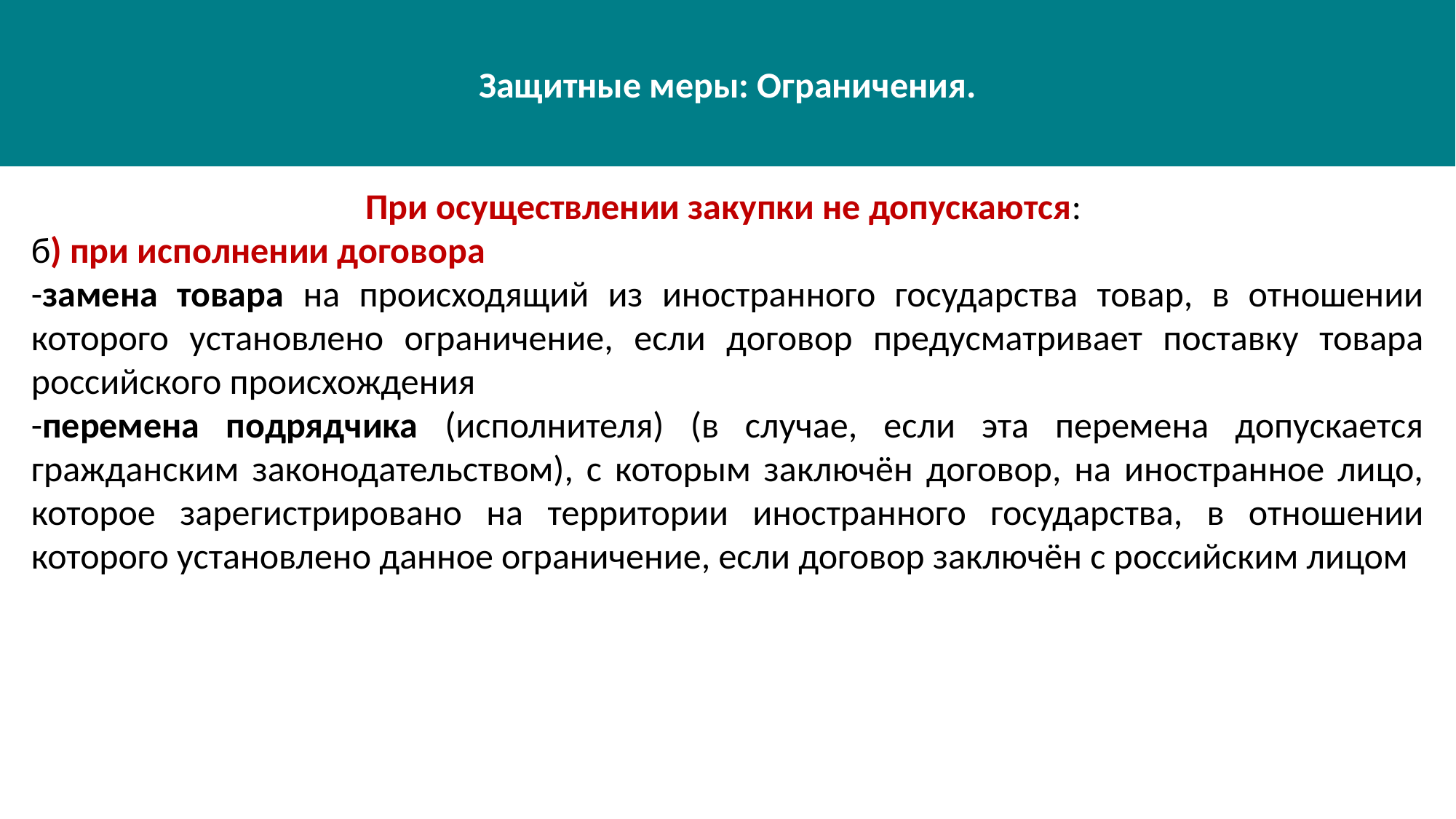

Защитные меры: Ограничения.

При осуществлении закупки не допускаются:
б) при исполнении договора
-замена товара на происходящий из иностранного государства товар, в отношении которого установлено ограничение, если договор предусматривает поставку товара российского происхождения
-перемена подрядчика (исполнителя) (в случае, если эта перемена допускается гражданским законодательством), с которым заключён договор, на иностранное лицо, которое зарегистрировано на территории иностранного государства, в отношении которого установлено данное ограничение, если договор заключён с российским лицом